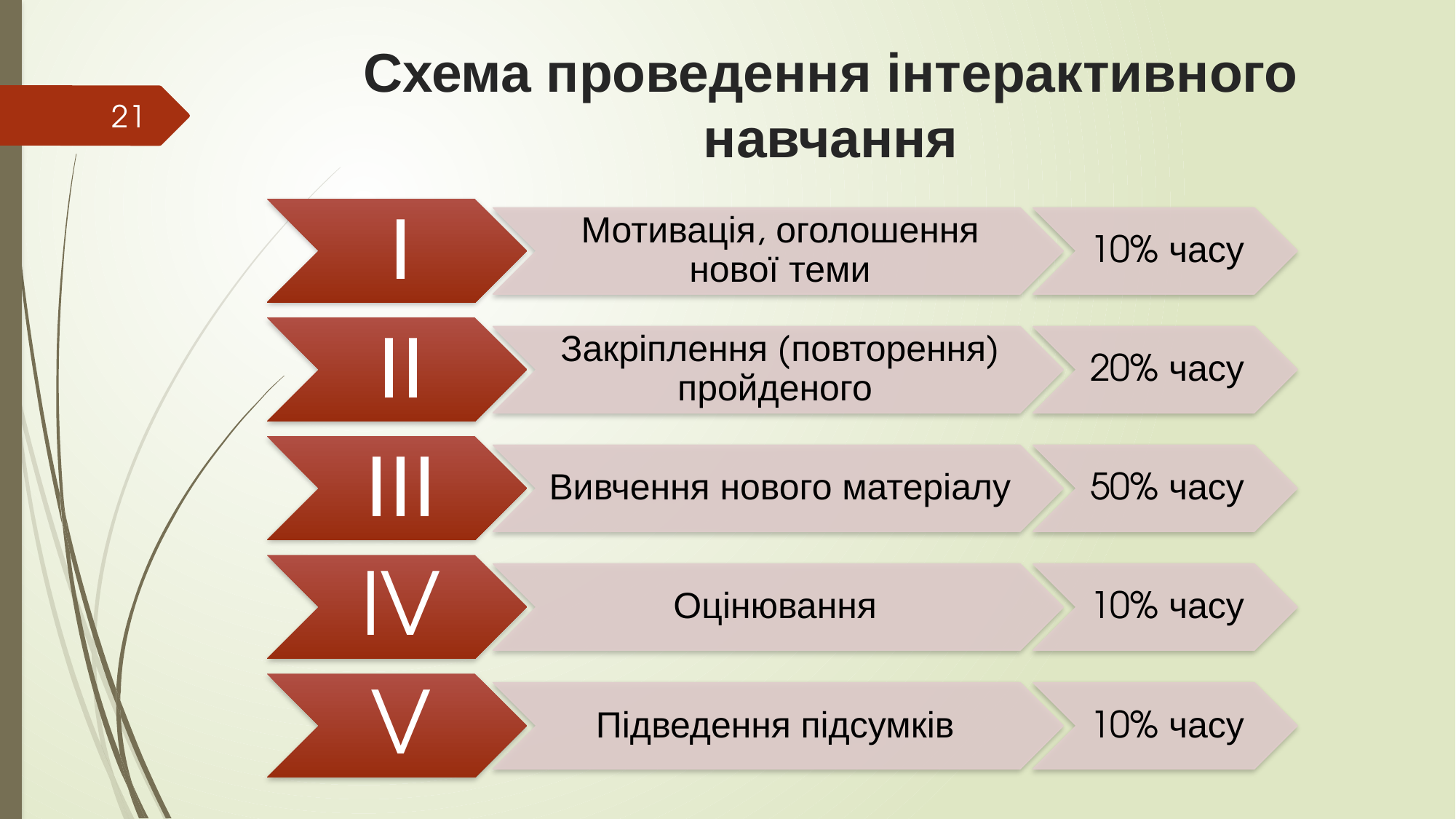

# Схема проведення інтерактивного навчання
21
І
Мотивація, оголошення нової теми
10% часу
ІІ
Закріплення (повторення) пройденого
20% часу
ІІІ
Вивчення нового матеріалу
50% часу
IV
Оцінювання
10% часу
V
Підведення підсумків
10% часу